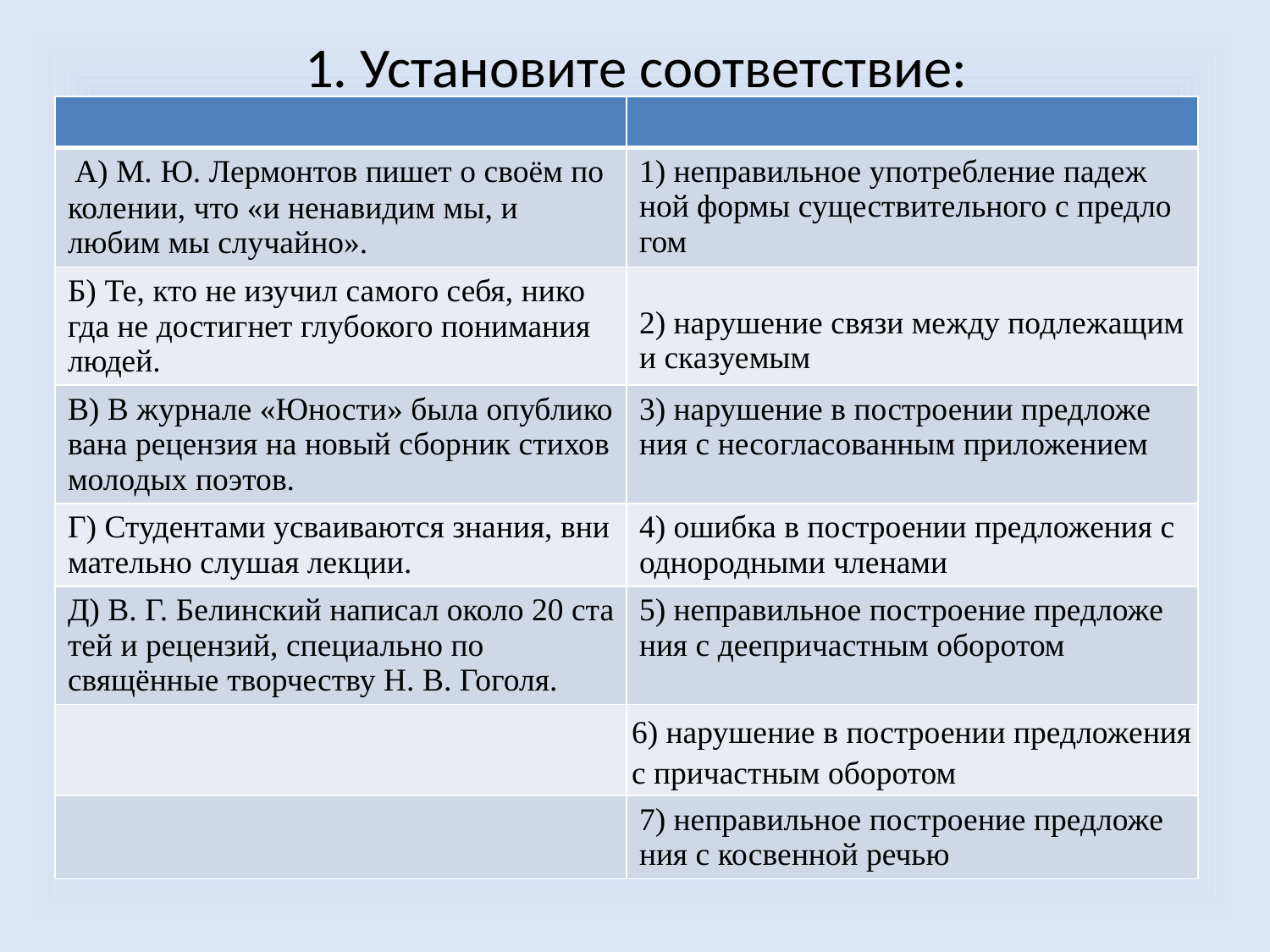

# 1. Установите соответствие:
|  |  |
| --- | --- |
| А) М. Ю. Лер­мон­тов пишет о своём по­ко­ле­нии, что «и не­на­ви­дим мы, и любим мы слу­чай­но». | 1) не­пра­виль­ное упо­треб­ле­ние па­деж­ной формы су­ще­стви­тель­но­го с пред­ло­гом |
| Б) Те, кто не изу­чил са­мо­го себя, ни­ко­гда не до­стиг­нет глу­бо­ко­го по­ни­ма­ния людей. | 2) на­ру­ше­ние связи между под­ле­жа­щим и ска­зу­е­мым |
| В) В жур­на­ле «Юно­сти» была опуб­ли­ко­ва­на ре­цен­зия на новый сбор­ник сти­хов мо­ло­дых по­этов. | 3) на­ру­ше­ние в по­стро­е­нии пред­ло­же­ния с не­со­гла­со­ван­ным при­ло­же­ни­ем |
| Г) Сту­ден­та­ми усва­и­ва­ют­ся зна­ния, вни­ма­тель­но слу­шая лек­ции. | 4) ошиб­ка в по­стро­е­нии пред­ло­же­ния с од­но­род­ны­ми чле­на­ми |
| Д) В. Г. Бе­лин­ский на­пи­сал около 20 ста­тей и ре­цен­зий, спе­ци­аль­но по­свящённые твор­че­ству Н. В. Го­го­ля. | 5) не­пра­виль­ное по­стро­е­ние пред­ло­же­ния с де­е­при­част­ным обо­ро­том |
|  | 6) на­ру­ше­ние в по­стро­е­нии пред­ло­же­ния с при­част­ным обо­ро­том |
|  | 7) не­пра­виль­ное по­стро­е­ние пред­ло­же­ния с кос­вен­ной речью |